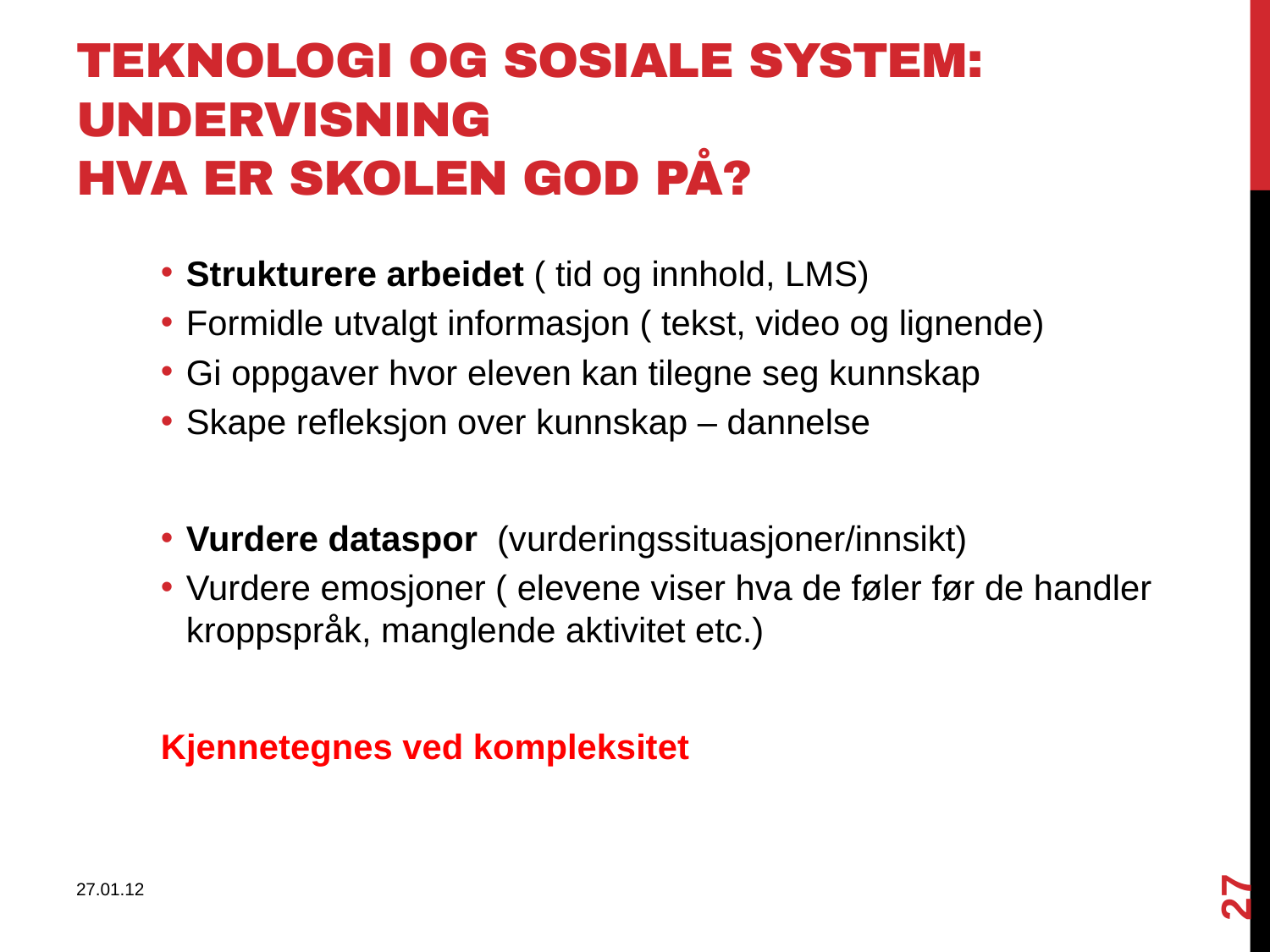

# Teknologi og sosiale system: undervisning Hva er skolen god på?
Strukturere arbeidet ( tid og innhold, LMS)
Formidle utvalgt informasjon ( tekst, video og lignende)
Gi oppgaver hvor eleven kan tilegne seg kunnskap
Skape refleksjon over kunnskap – dannelse

Vurdere dataspor  (vurderingssituasjoner/innsikt)
Vurdere emosjoner ( elevene viser hva de føler før de handler kroppspråk, manglende aktivitet etc.)

Kjennetegnes ved kompleksitet
27
27.01.12